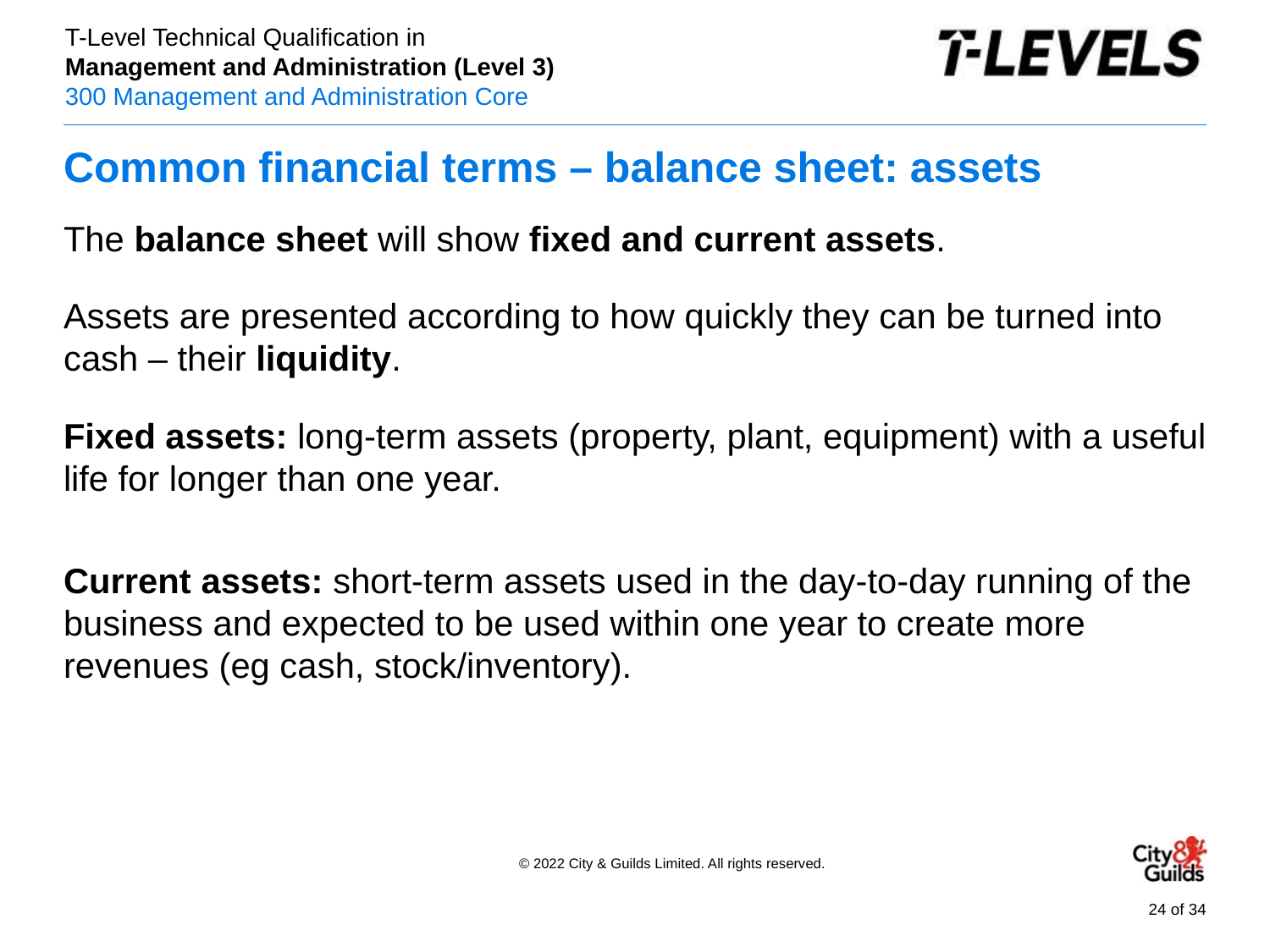

# Common financial terms – balance sheet: assets
The balance sheet will show fixed and current assets.
Assets are presented according to how quickly they can be turned into cash – their liquidity.
Fixed assets: long-term assets (property, plant, equipment) with a useful life for longer than one year.

Current assets: short-term assets used in the day-to-day running of the business and expected to be used within one year to create more revenues (eg cash, stock/inventory).